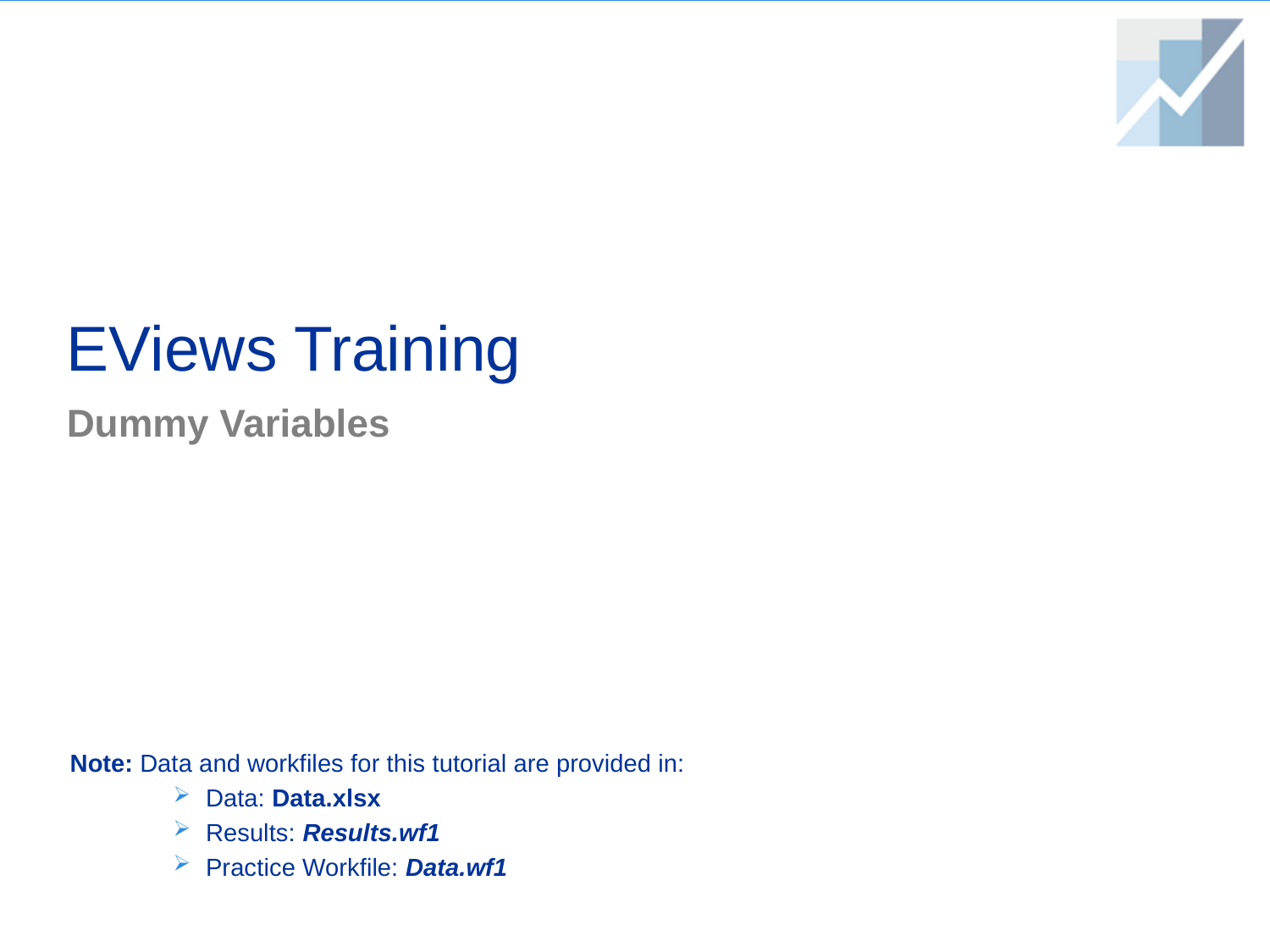

# EViews Training
Dummy Variables

Note: Data and workfiles for this tutorial are provided in:
Data: Data.xlsx
Results: Results.wf1
Practice Workfile: Data.wf1